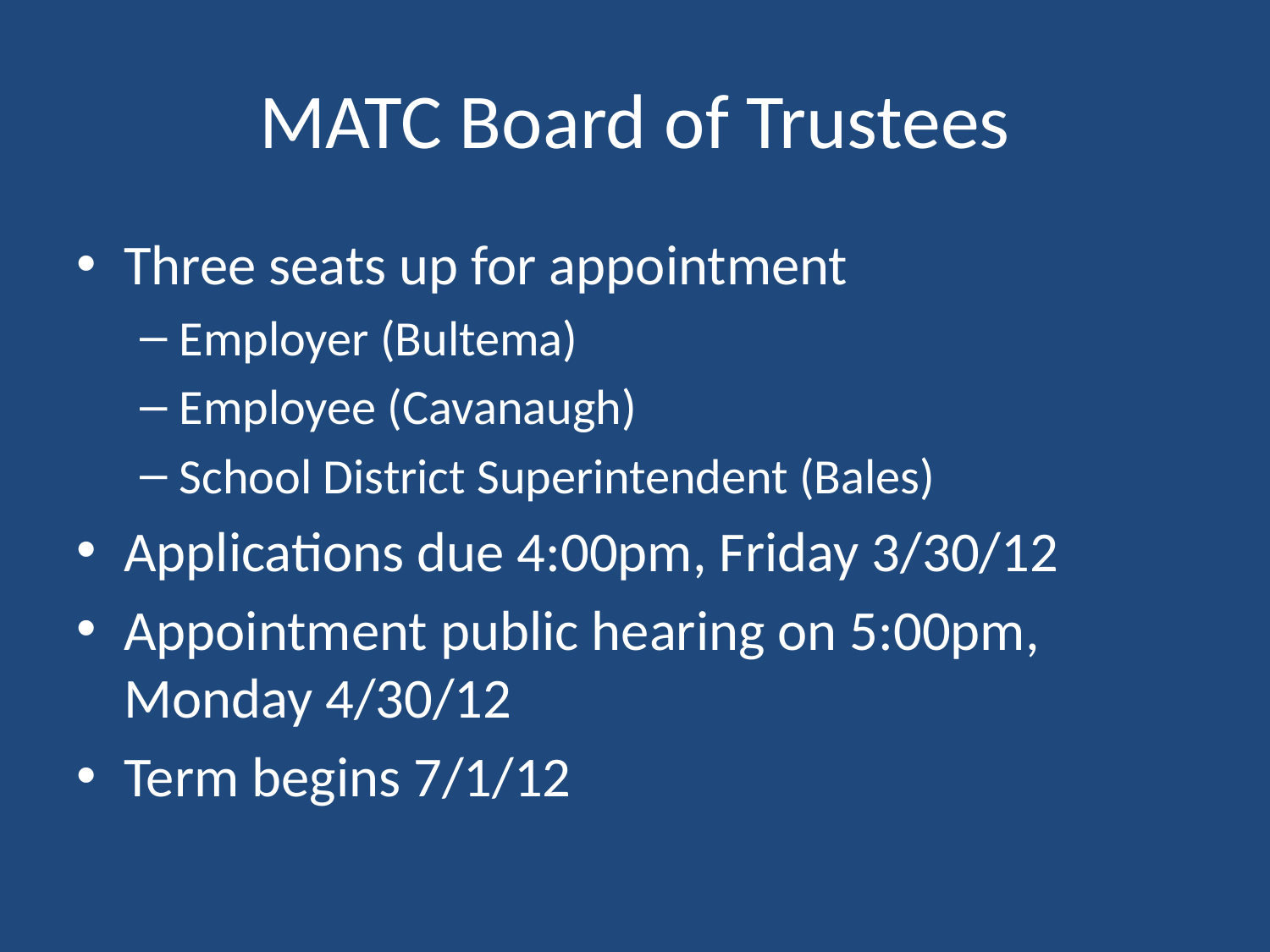

# MATC Board of Trustees
Three seats up for appointment
Employer (Bultema)
Employee (Cavanaugh)
School District Superintendent (Bales)
Applications due 4:00pm, Friday 3/30/12
Appointment public hearing on 5:00pm, Monday 4/30/12
Term begins 7/1/12